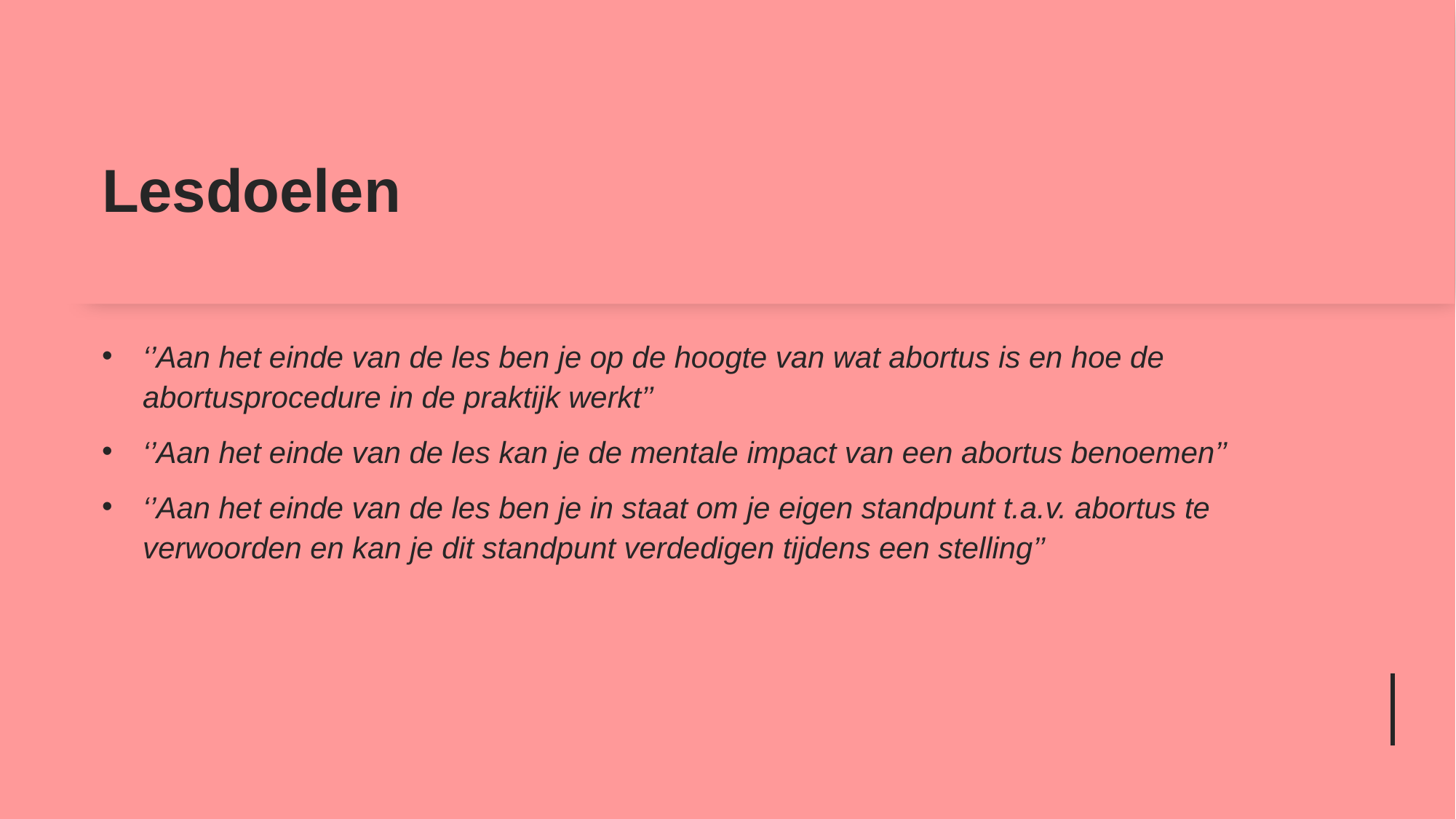

# Lesdoelen
‘’Aan het einde van de les ben je op de hoogte van wat abortus is en hoe de abortusprocedure in de praktijk werkt’’
‘’Aan het einde van de les kan je de mentale impact van een abortus benoemen’’
‘’Aan het einde van de les ben je in staat om je eigen standpunt t.a.v. abortus te verwoorden en kan je dit standpunt verdedigen tijdens een stelling’’